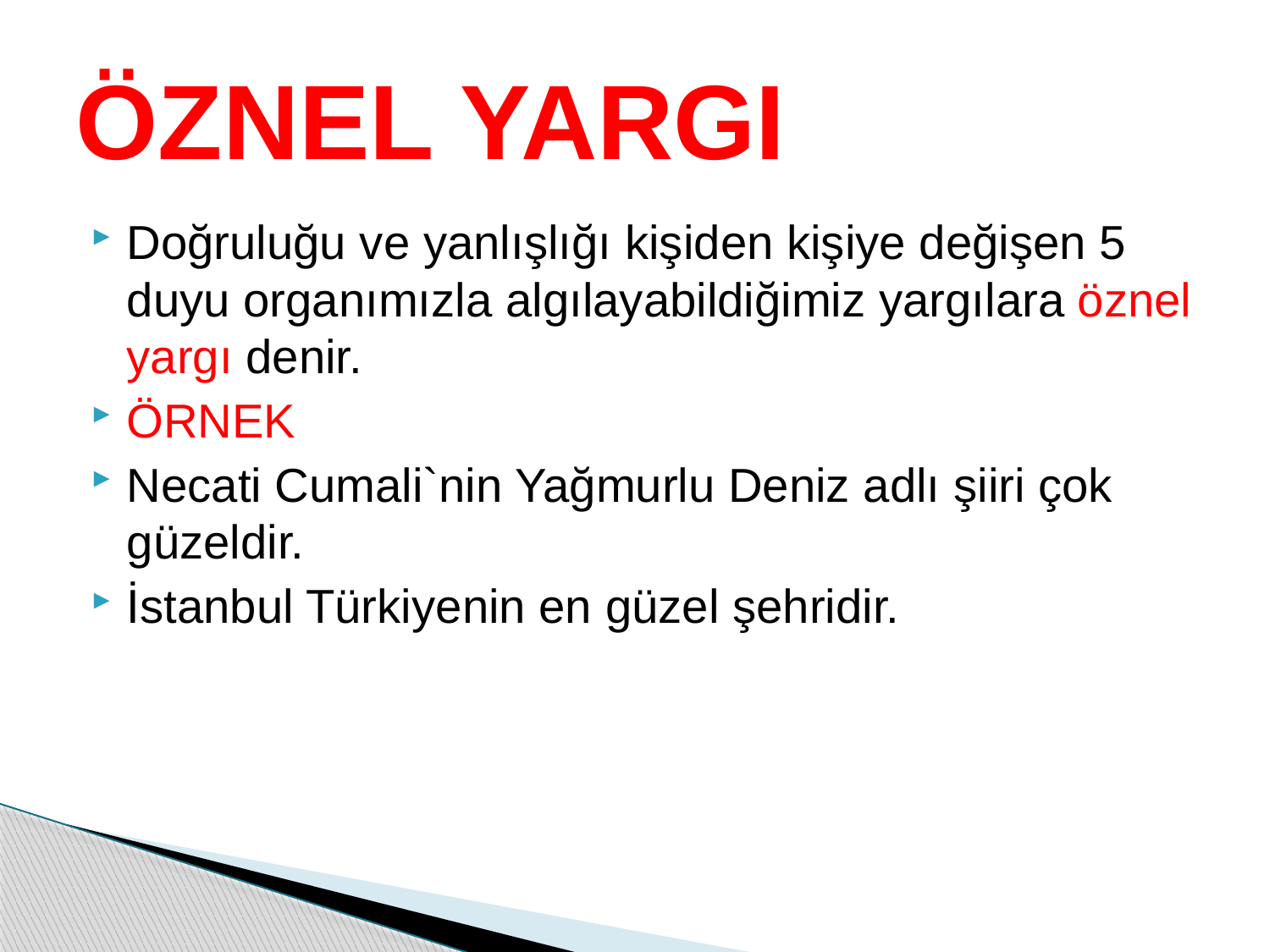

# ÖZNEL YARGI
Doğruluğu ve yanlışlığı kişiden kişiye değişen 5 duyu organımızla algılayabildiğimiz yargılara öznel yargı denir.
ÖRNEK
Necati Cumali`nin Yağmurlu Deniz adlı şiiri çok güzeldir.
İstanbul Türkiyenin en güzel şehridir.